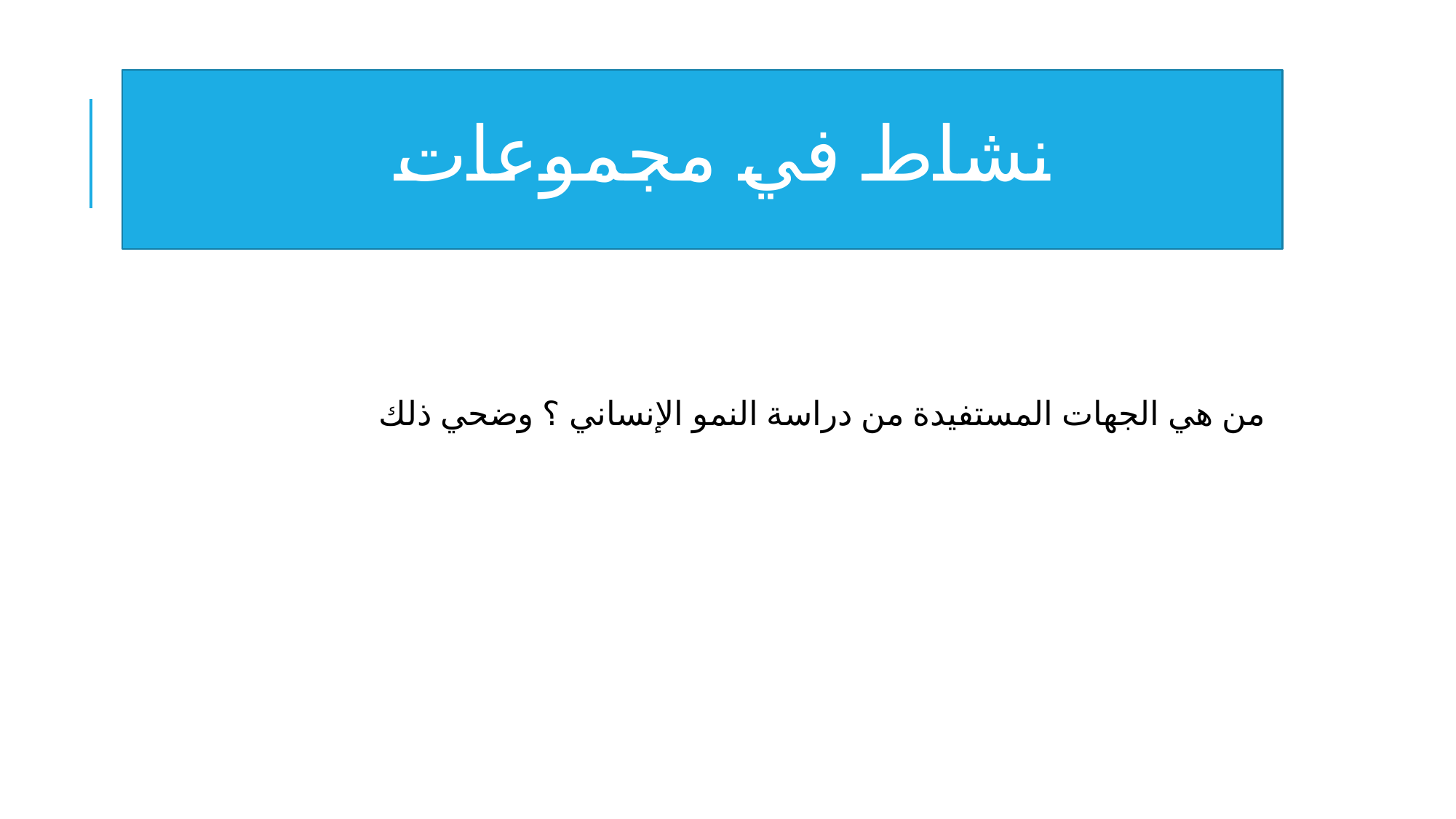

# نشاط في مجموعات

من هي الجهات المستفيدة من دراسة النمو الإنساني ؟ وضحي ذلك